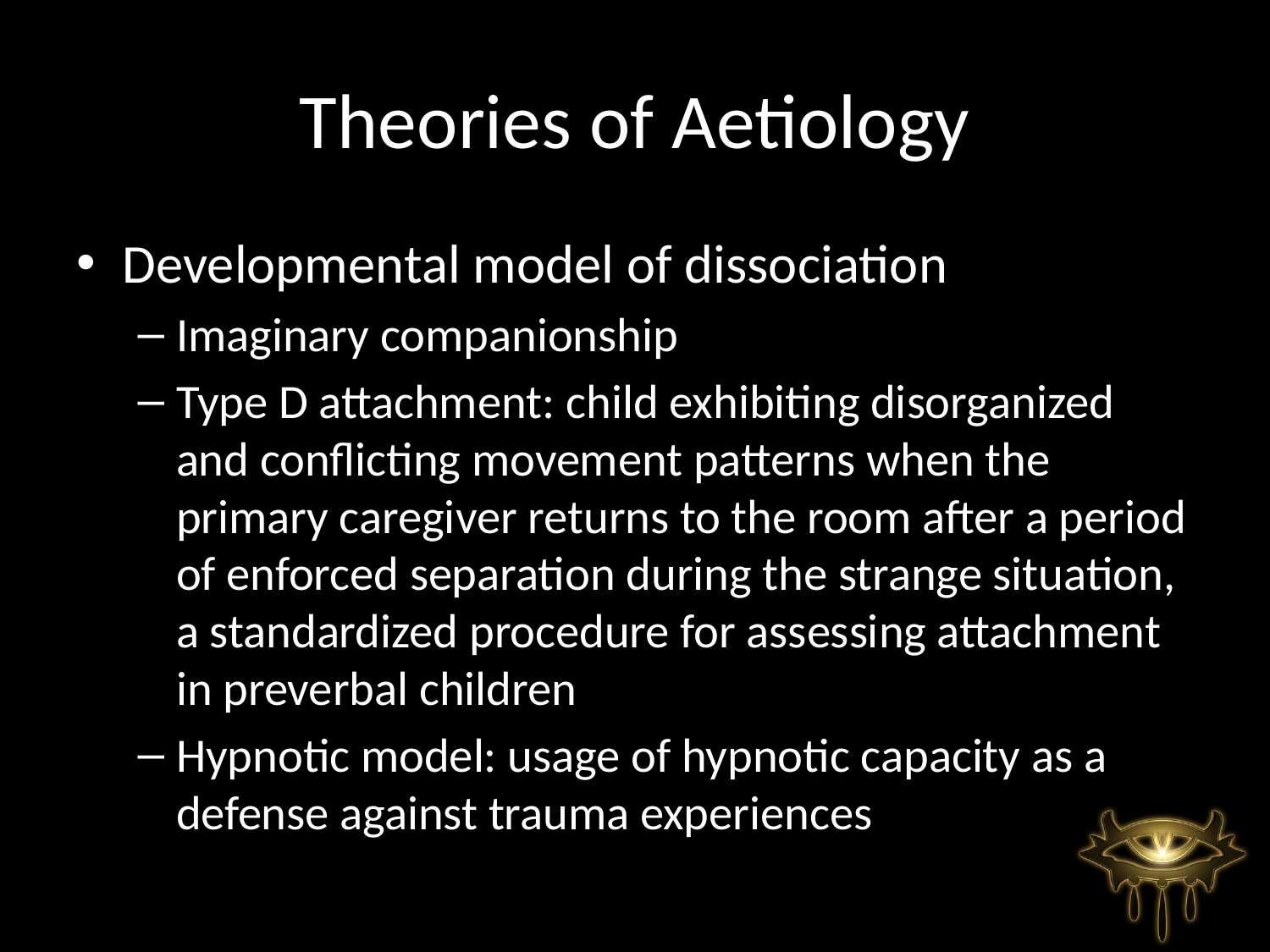

# Theories of Aetiology
Developmental model of dissociation
Imaginary companionship
Type D attachment: child exhibiting disorganized and conflicting movement patterns when the primary caregiver returns to the room after a period of enforced separation during the strange situation, a standardized procedure for assessing attachment in preverbal children
Hypnotic model: usage of hypnotic capacity as a defense against trauma experiences